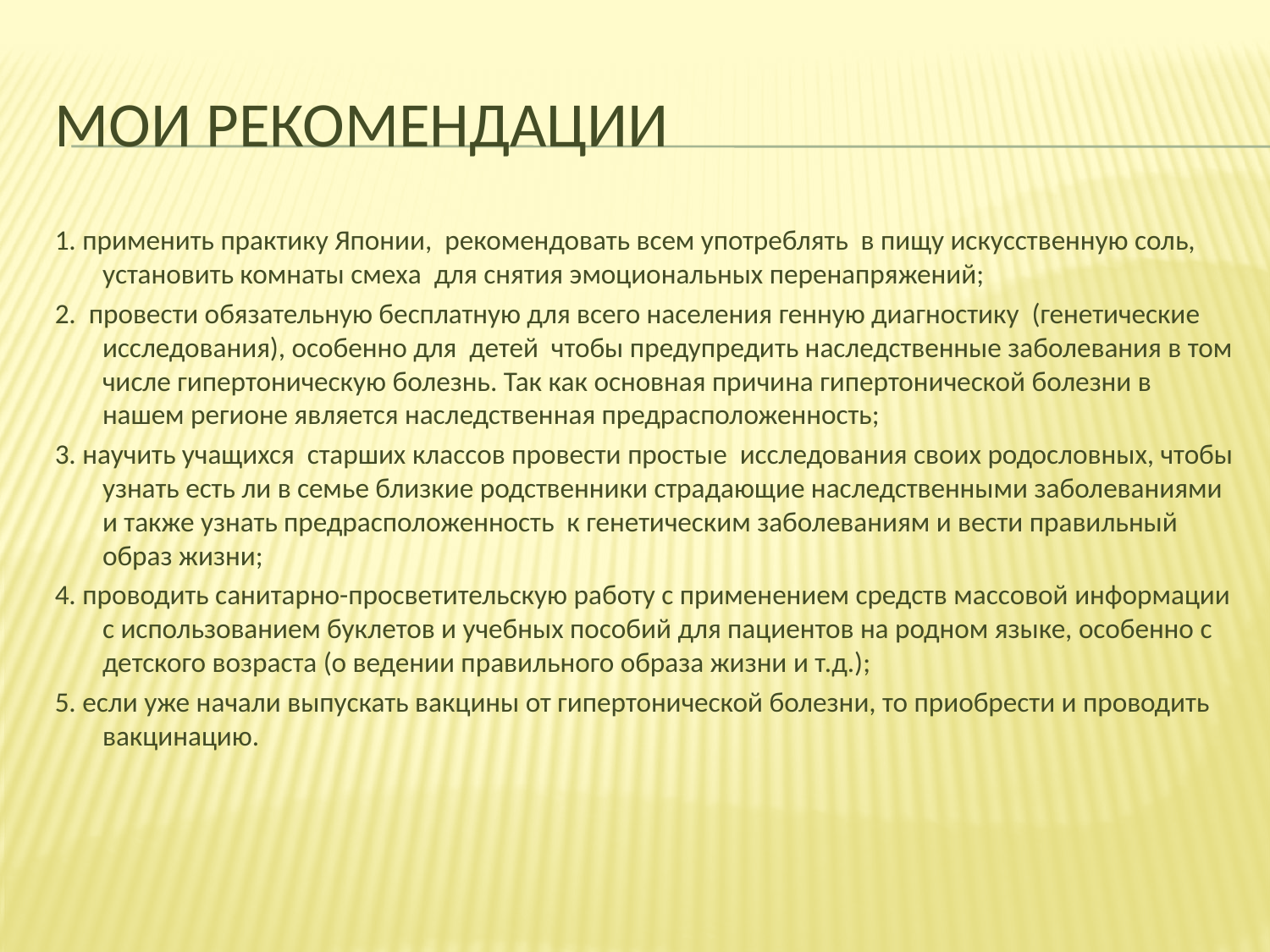

# Мои рекомендации
1. применить практику Японии,  рекомендовать всем употреблять  в пищу искусственную соль, установить комнаты смеха  для снятия эмоциональных перенапряжений;
2.  провести обязательную бесплатную для всего населения генную диагностику  (генетические исследования), особенно для  детей  чтобы предупредить наследственные заболевания в том числе гипертоническую болезнь. Так как основная причина гипертонической болезни в нашем регионе является наследственная предрасположенность;
3. научить учащихся  старших классов провести простые  исследования своих родословных, чтобы узнать есть ли в семье близкие родственники страдающие наследственными заболеваниями  и также узнать предрасположенность  к генетическим заболеваниям и вести правильный образ жизни;
4. проводить санитарно-просветительскую работу с применением средств массовой информации с использованием буклетов и учебных пособий для пациентов на родном языке, особенно с детского возраста (о ведении правильного образа жизни и т.д.);
5. если уже начали выпускать вакцины от гипертонической болезни, то приобрести и проводить вакцинацию.